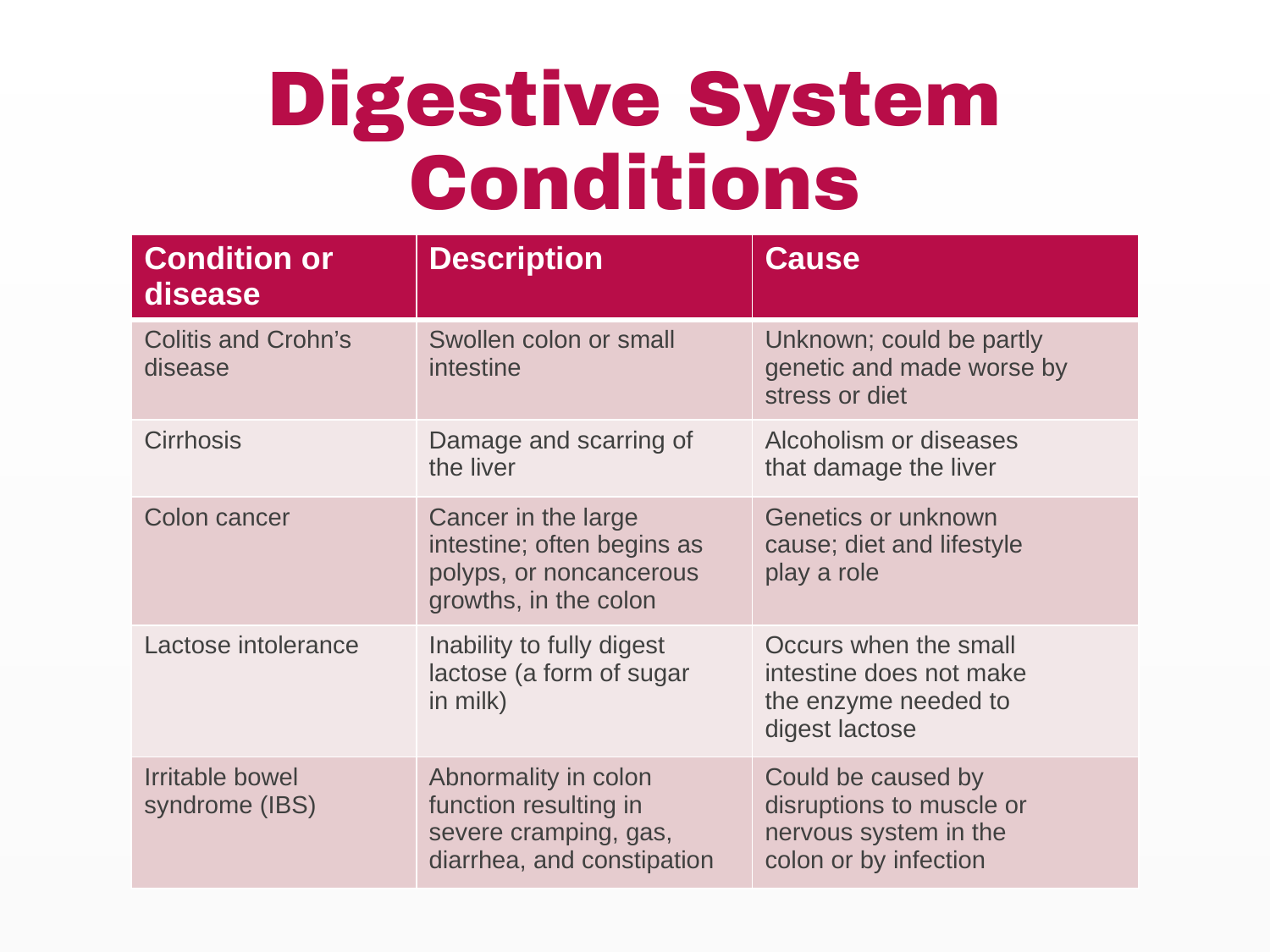

# Digestive System Conditions
| Condition or disease | Description | Cause |
| --- | --- | --- |
| Colitis and Crohn’s disease | Swollen colon or small intestine | Unknown; could be partly genetic and made worse by stress or diet |
| Cirrhosis | Damage and scarring of the liver | Alcoholism or diseases that damage the liver |
| Colon cancer | Cancer in the large intestine; often begins as polyps, or noncancerous growths, in the colon | Genetics or unknown cause; diet and lifestyle play a role |
| Lactose intolerance | Inability to fully digest lactose (a form of sugar in milk) | Occurs when the small intestine does not make the enzyme needed to digest lactose |
| Irritable bowel syndrome (IBS) | Abnormality in colon function resulting in severe cramping, gas, diarrhea, and constipation | Could be caused by disruptions to muscle or nervous system in the colon or by infection |